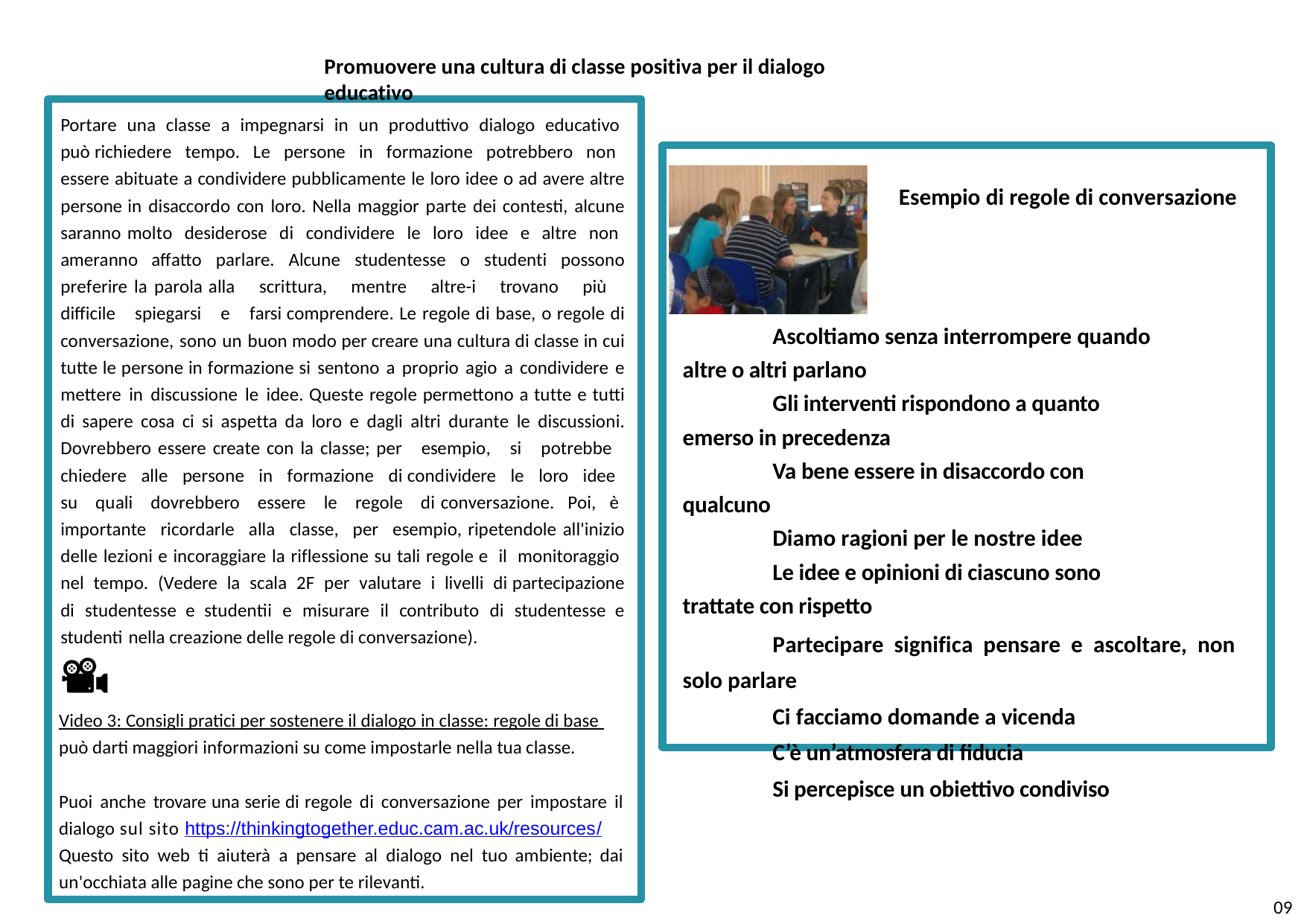

Promuovere una cultura di classe positiva per il dialogo educativo

Portare  una  classe  a  impegnarsi  in  un  produttivo  dialogo  educativo  può richiedere   tempo.   Le   persone   in   formazione   potrebbero   non   essere abituate a condividere pubblicamente le loro idee o ad avere altre persone in disaccordo con loro. Nella maggior parte dei contesti, alcune saranno molto  desiderose  di  condividere  le  loro  idee  e  altre  non  ameranno affatto parlare. Alcune studentesse o studenti possono preferire la parola alla    scrittura,    mentre    altre-i    trovano    più    difficile    spiegarsi    e    farsi comprendere. Le regole di base, o regole di conversazione, sono un buon modo per creare una cultura di classe in cui tutte le persone in formazione si sentono a proprio agio a condividere e mettere in discussione le idee. Queste regole permettono a tutte e tutti di sapere cosa ci si aspetta da loro e dagli altri durante le discussioni. Dovrebbero essere create con la classe; per   esempio,   si   potrebbe   chiedere   alle   persone   in   formazione   di condividere   le   loro   idee   su   quali   dovrebbero   essere   le   regole   di conversazione.  Poi,  è  importante  ricordarle  alla  classe,  per  esempio, ripetendole all'inizio delle lezioni e incoraggiare la riflessione su tali regole e  il  monitoraggio  nel  tempo.  (Vedere  la  scala  2F  per  valutare  i  livelli  di partecipazione di studentesse e studentii e misurare il contributo di studentesse e studenti nella creazione delle regole di conversazione).

                         Esempio di regole di conversazione

Ascoltiamo senza interrompere quando altre o altri parlano
Gli interventi rispondono a quanto emerso in precedenza
Va bene essere in disaccordo con qualcuno
Diamo ragioni per le nostre idee
Le idee e opinioni di ciascuno sono trattate con rispetto
Partecipare  significa  pensare  e  ascoltare,  non  solo parlare
Ci facciamo domande a vicenda
C’è un’atmosfera di fiducia
Si percepisce un obiettivo condiviso

Video 3: Consigli pratici per sostenere il dialogo in classe: regole di base può darti maggiori informazioni su come impostarle nella tua classe.

Puoi anche trovare una serie di regole di conversazione per impostare il dialogo sul sito https://thinkingtogether.educ.cam.ac.uk/resources/
Questo sito web ti aiuterà a pensare al dialogo nel tuo ambiente; dai un'occhiata alle pagine che sono per te rilevanti.

09